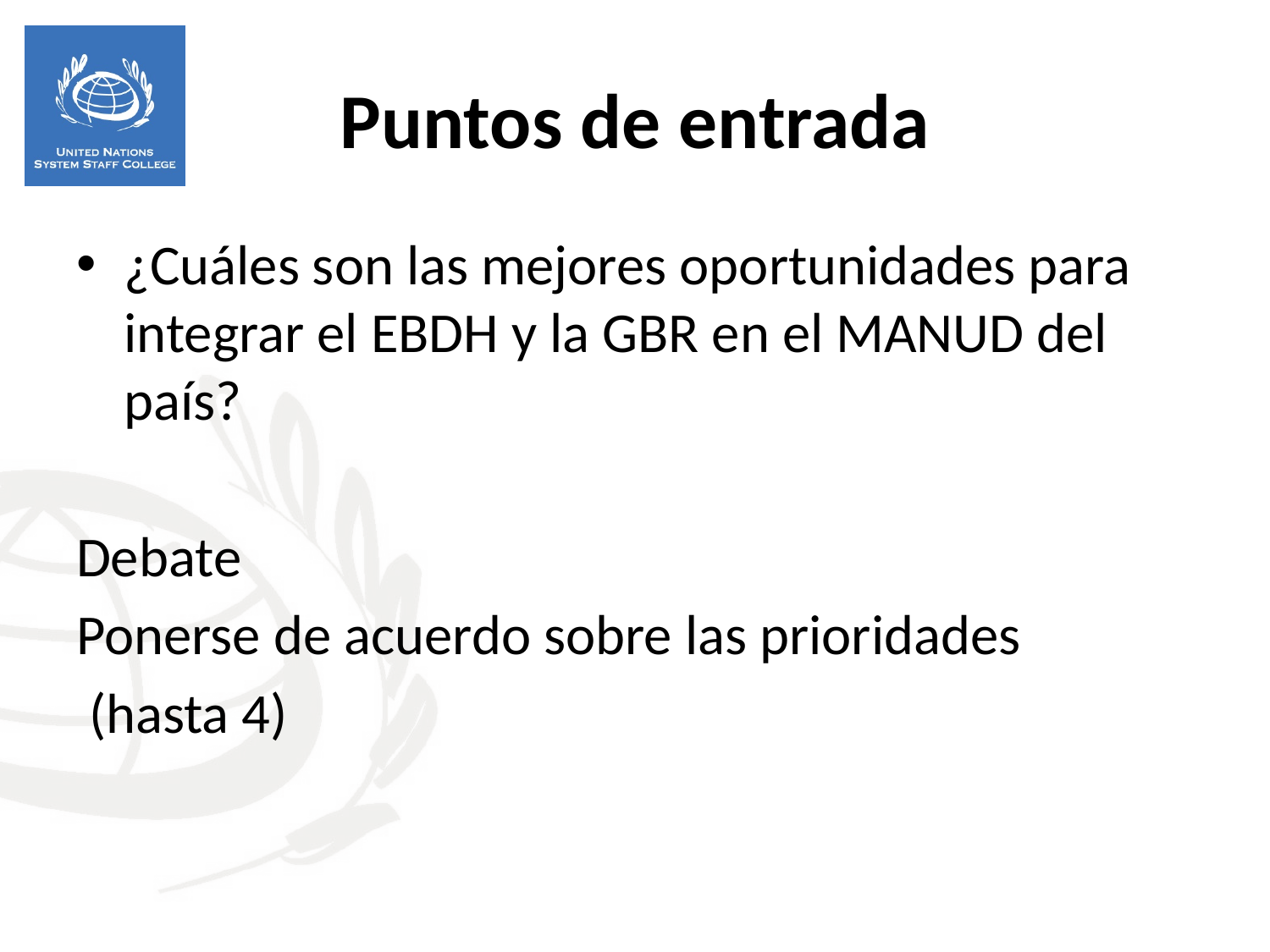

Puntos de entrada
¿Cuáles son las mejores oportunidades para integrar el EBDH y la GBR en el MANUD del país?

Debate
Ponerse de acuerdo sobre las prioridades
 (hasta 4)